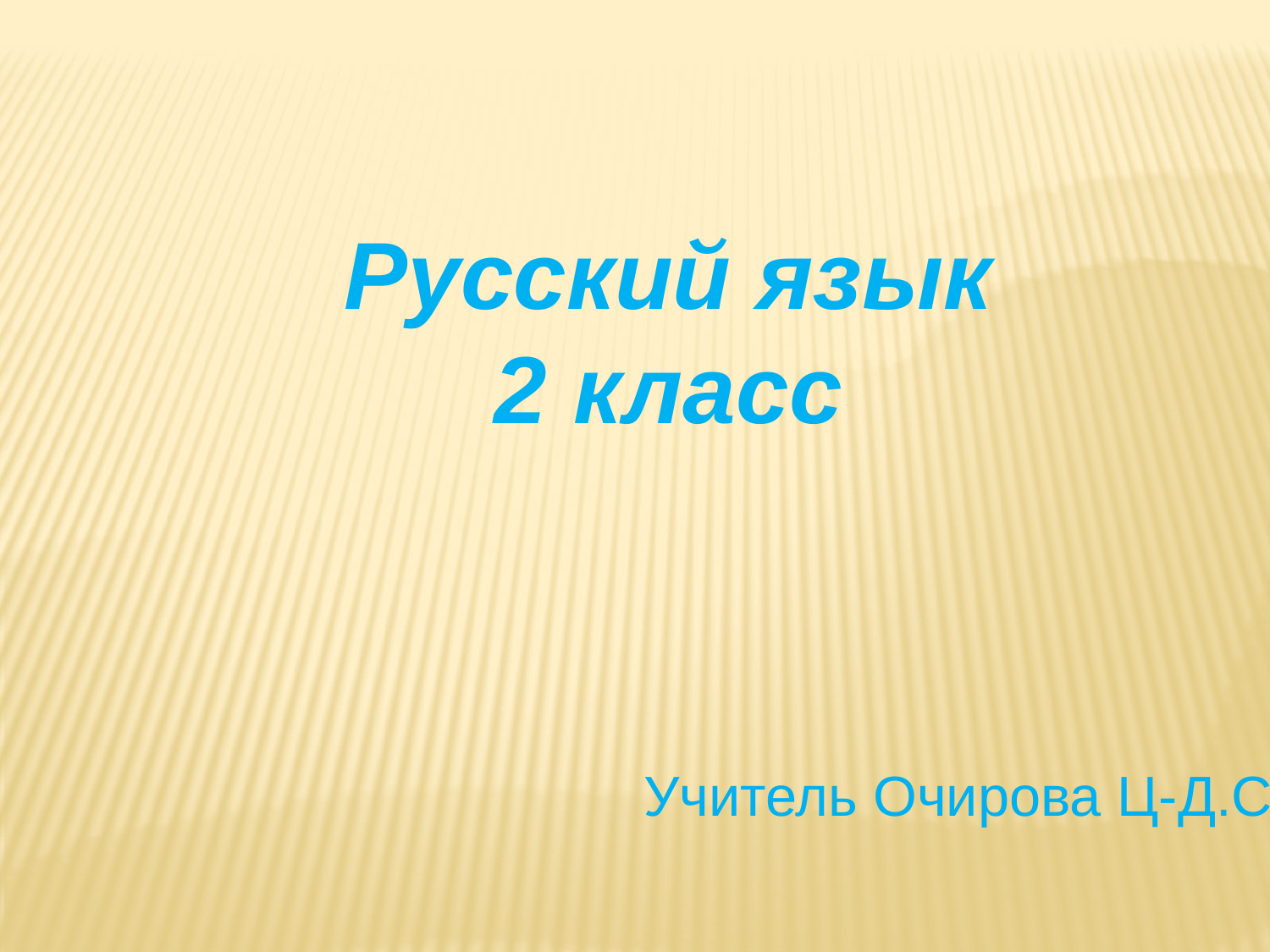

Русский язык
2 класс
Учитель Очирова Ц-Д.С.